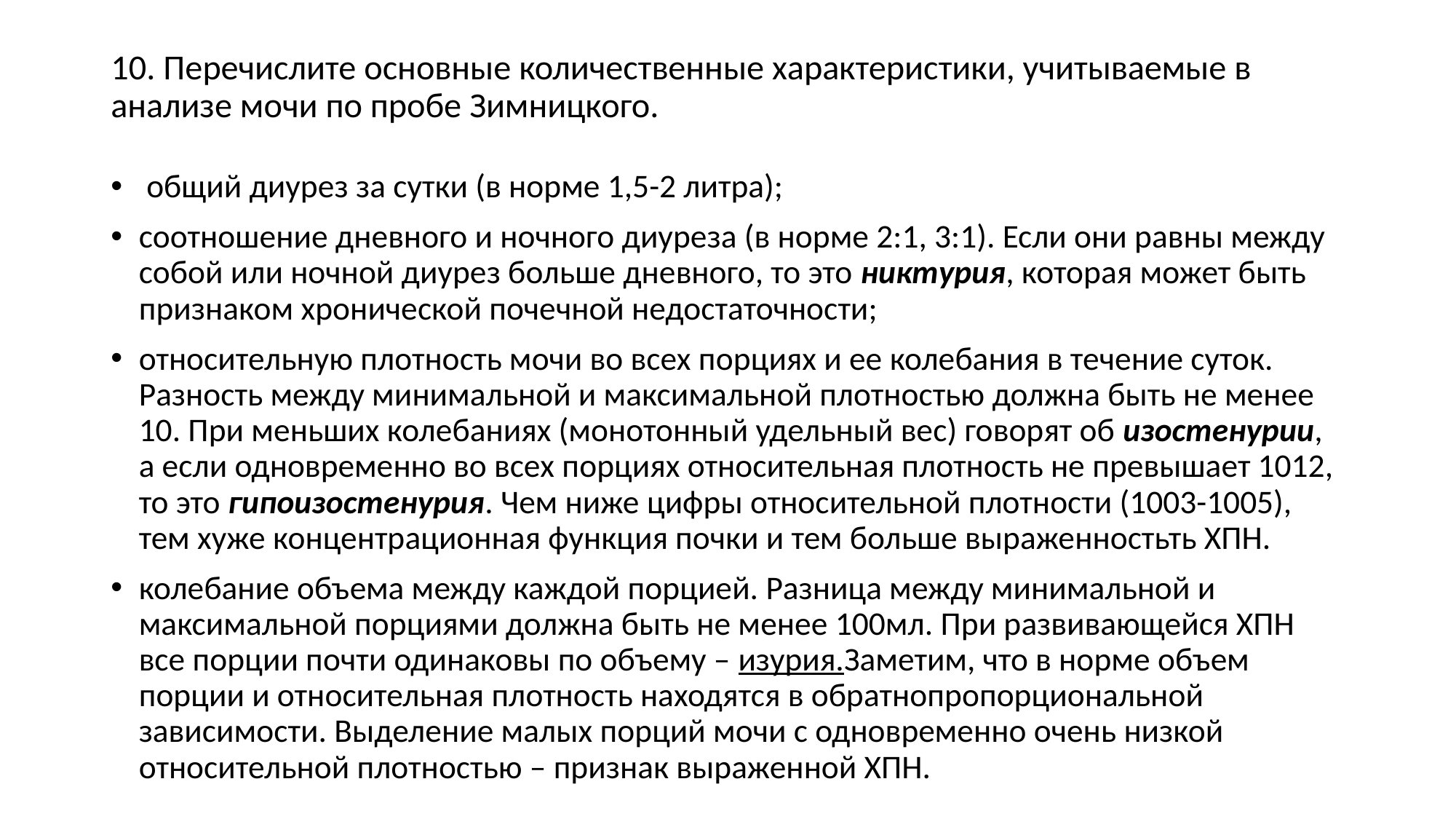

# 10. Перечислите основные количественные характеристики, учитываемые в анализе мочи по пробе Зимницкого.
 общий диурез за сутки (в норме 1,5-2 литра);
соотношение дневного и ночного диуреза (в норме 2:1, 3:1). Если они равны между собой или ночной диурез больше дневного, то это никтурия, которая может быть признаком хронической почечной недостаточности;
относительную плотность мочи во всех порциях и ее колебания в течение суток. Разность между минимальной и максимальной плотностью должна быть не менее 10. При меньших колебаниях (монотонный удельный вес) говорят об изостенурии, а если одновременно во всех порциях относительная плотность не превышает 1012, то это гипоизостенурия. Чем ниже цифры относительной плотности (1003-1005), тем хуже концентрационная функция почки и тем больше выраженностьть ХПН.
колебание объема между каждой порцией. Разница между минимальной и максимальной порциями должна быть не менее 100мл. При развивающейся ХПН все порции почти одинаковы по объему – изурия.Заметим, что в норме объем порции и относительная плотность находятся в обратнопропорциональной зависимости. Выделение малых порций мочи с одновременно очень низкой относительной плотностью – признак выраженной ХПН.